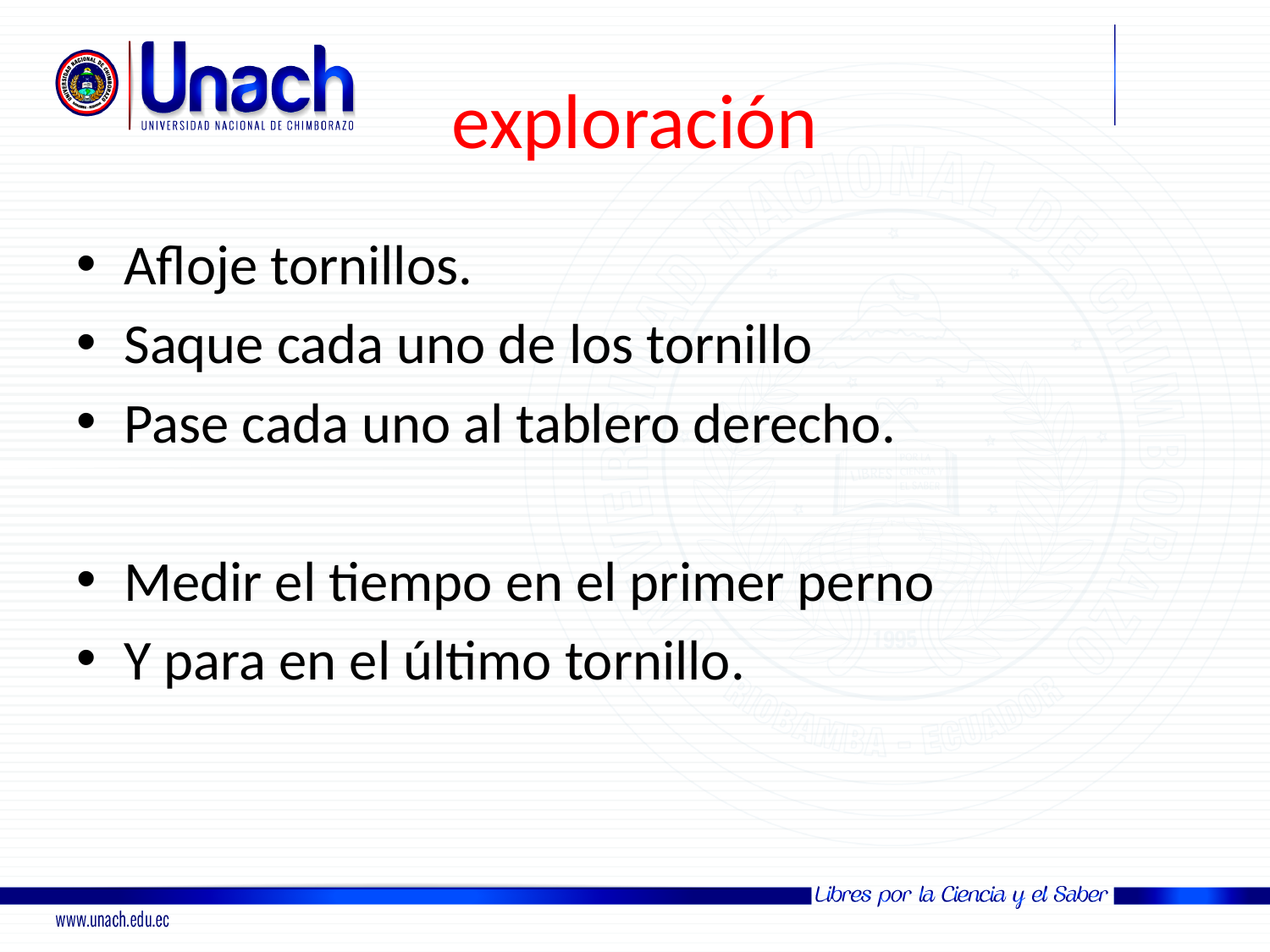

# exploración
Afloje tornillos.
Saque cada uno de los tornillo
Pase cada uno al tablero derecho.

Medir el tiempo en el primer perno
Y para en el último tornillo.